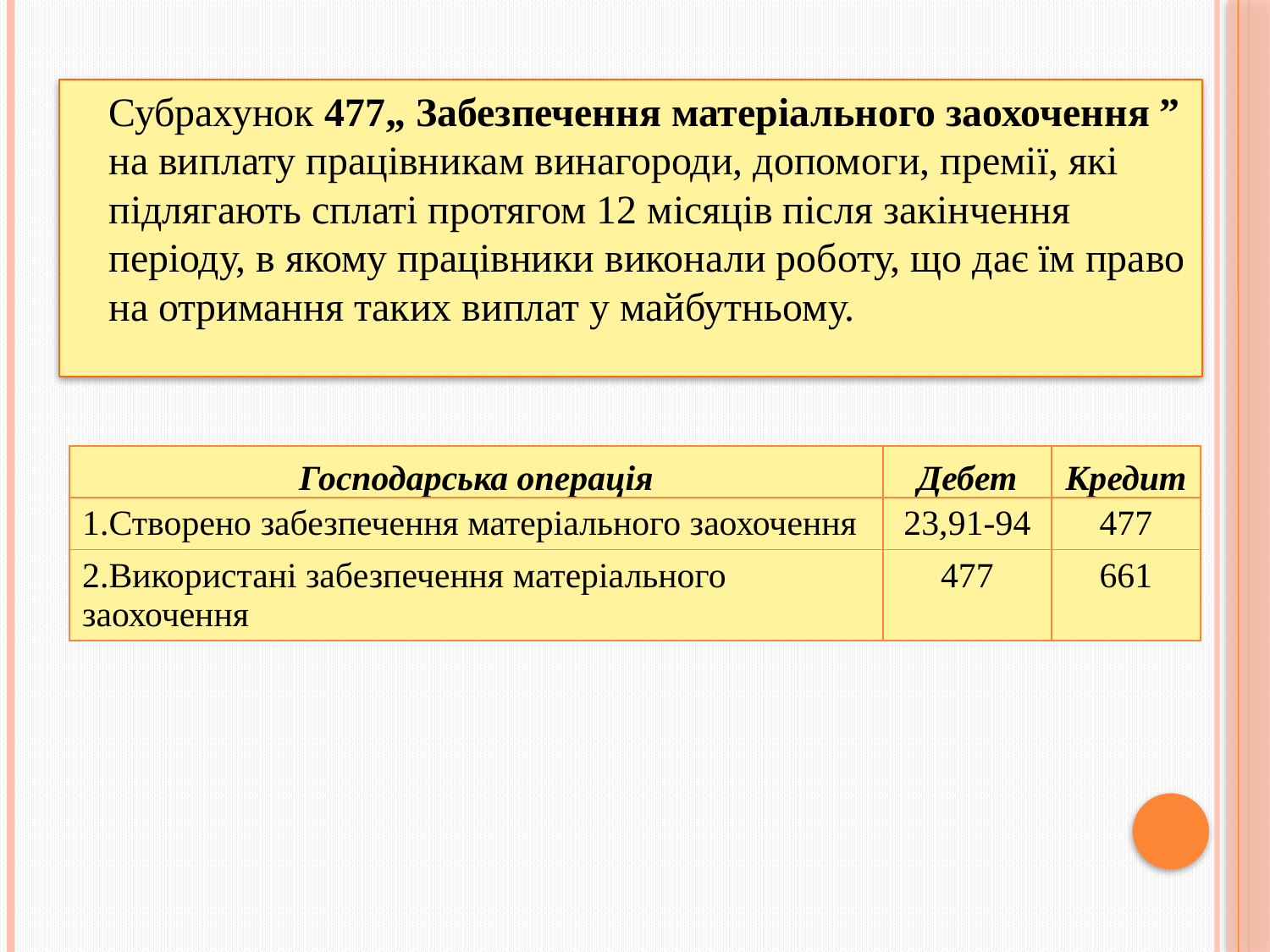

Субрахунок 477„ Забезпечення матеріального заохочення ” на виплату працівникам винагороди, допомоги, премії, які підлягають сплаті протягом 12 місяців після закінчення періоду, в якому працівники виконали роботу, що дає їм право на отримання таких виплат у майбутньому.

| Господарська операція | Дебет | Кредит |
| --- | --- | --- |
| 1.Створено забезпечення матеріального заохочення | 23,91-94 | 477 |
| 2.Використані забезпечення матеріального заохочення | 477 | 661 |